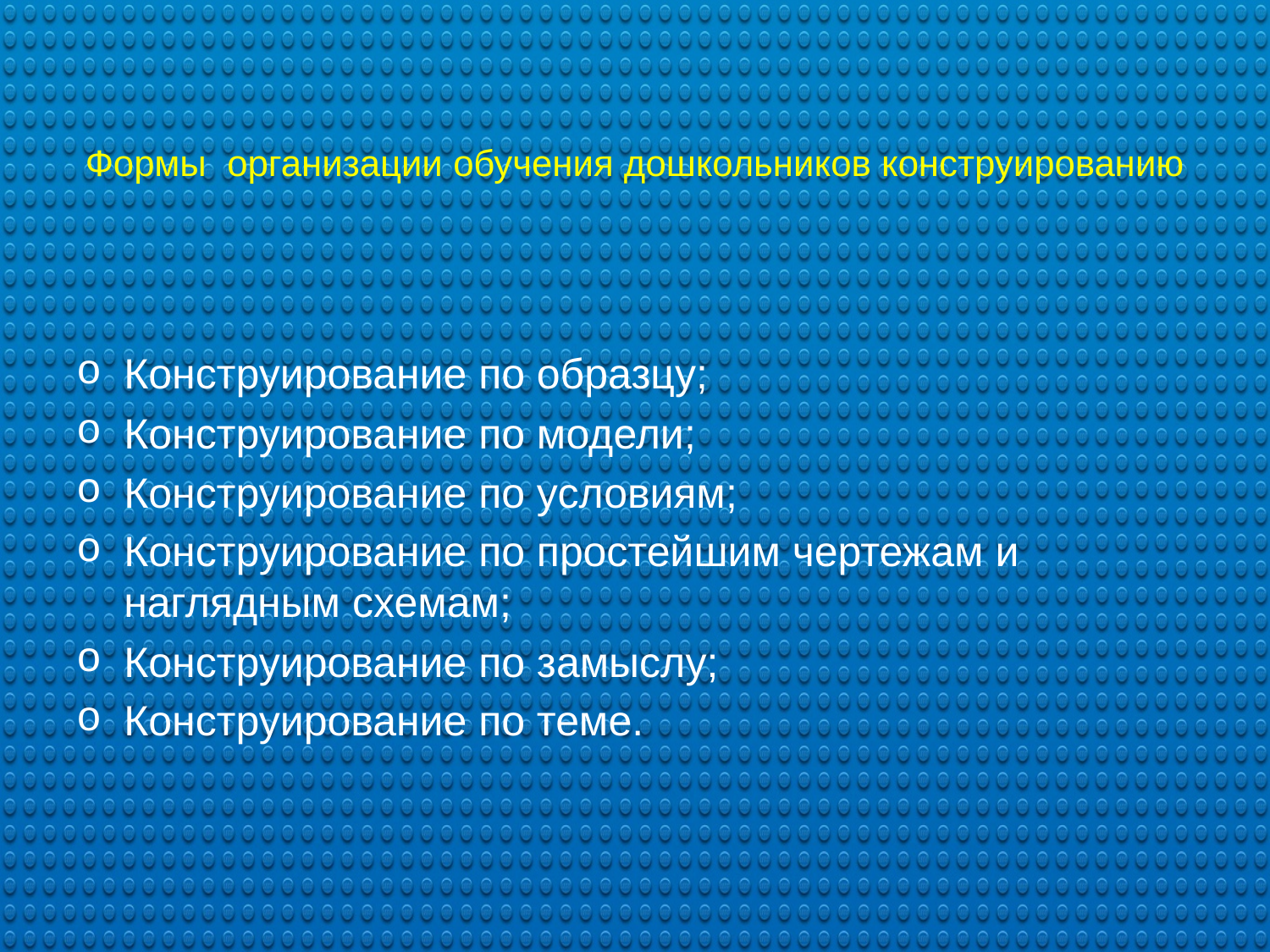

# Формы  организации обучения дошкольников конструированию

Конструирование по образцу;
Конструирование по модели;
Конструирование по условиям;
Конструирование по простейшим чертежам и наглядным схемам;
Конструирование по замыслу;
Конструирование по теме.